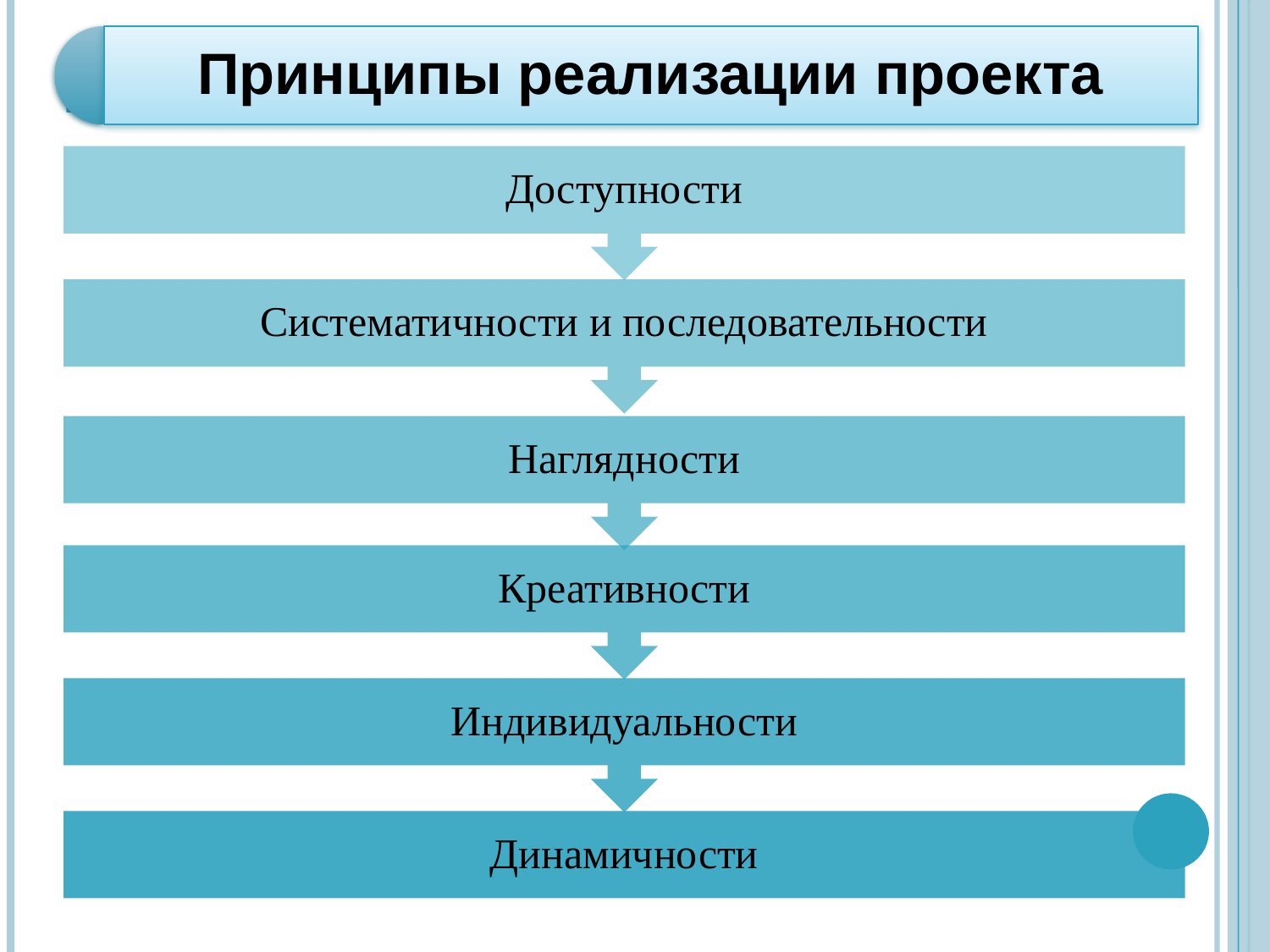

Принципы реализации проекта

Динамичности
Индивидуальности
Креативности
Наглядности
Систематичности и последовательности
Доступности